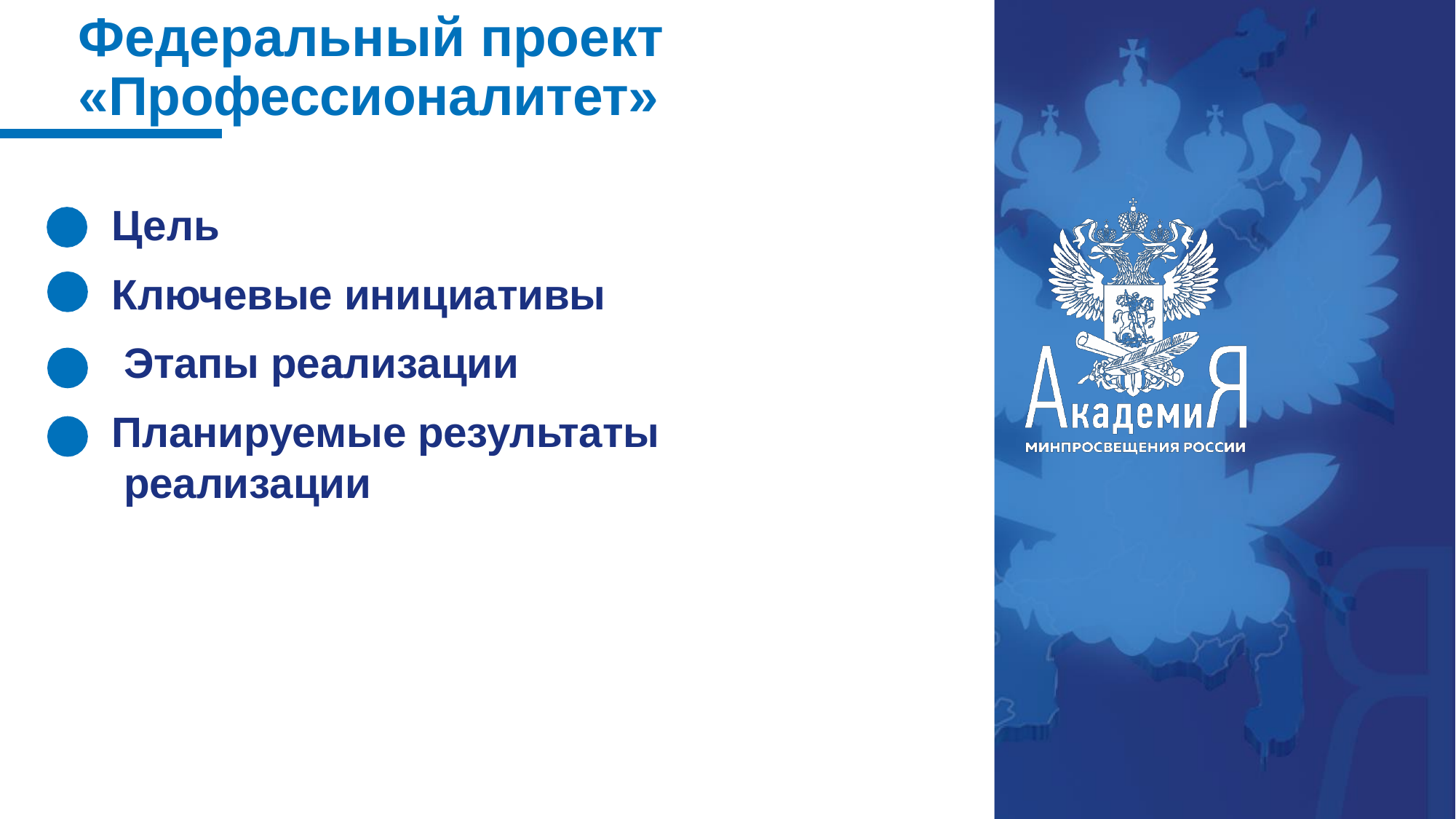

# Федеральный проект
«Профессионалитет»

Цель
Ключевые инициативы  Этапы реализации
Планируемые результаты  реализации